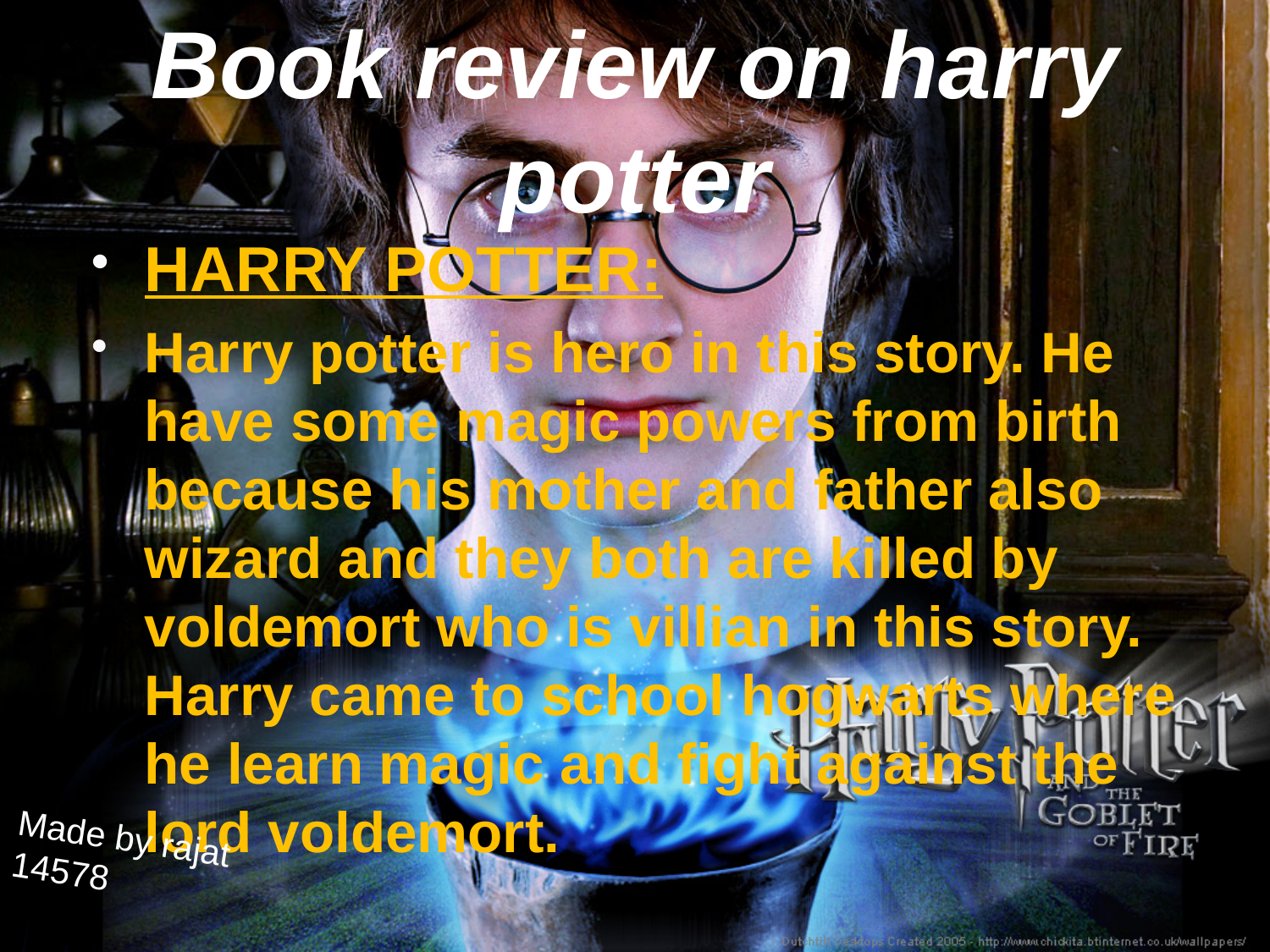

# Book review on harry potter
HARRY POTTER:
Harry potter is hero in this story. He have some magic powers from birth because his mother and father also wizard and they both are killed by voldemort who is villian in this story. Harry came to school hogwarts where he learn magic and fight against the lord voldemort.
Made by rajat
14578